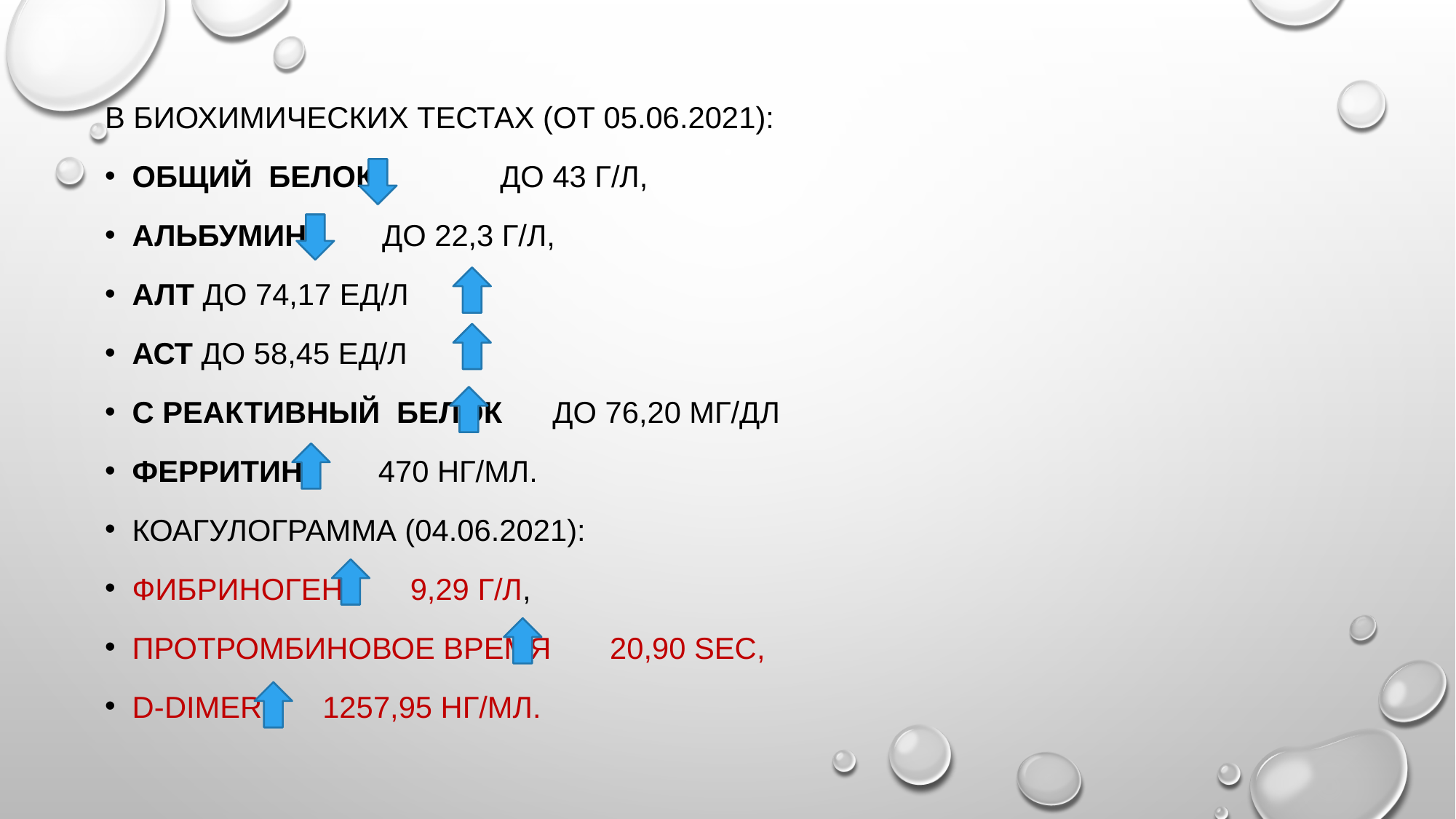

В биохимических тестах (от 05.06.2021):
Общий  белок               до 43 г/л,
альбумин         до 22,3 г/л,
АЛТ до 74,17 ед/л
АСТ до 58,45 ед/л
С реактивный  белок      до 76,20 мг/дл
Ферритин         470 нг/мл.
Коагулограмма (04.06.2021):
фибриноген        9,29 г/л,
протромбиновое время       20,90 SEC,
D-dimer-      1257,95 нг/мл.